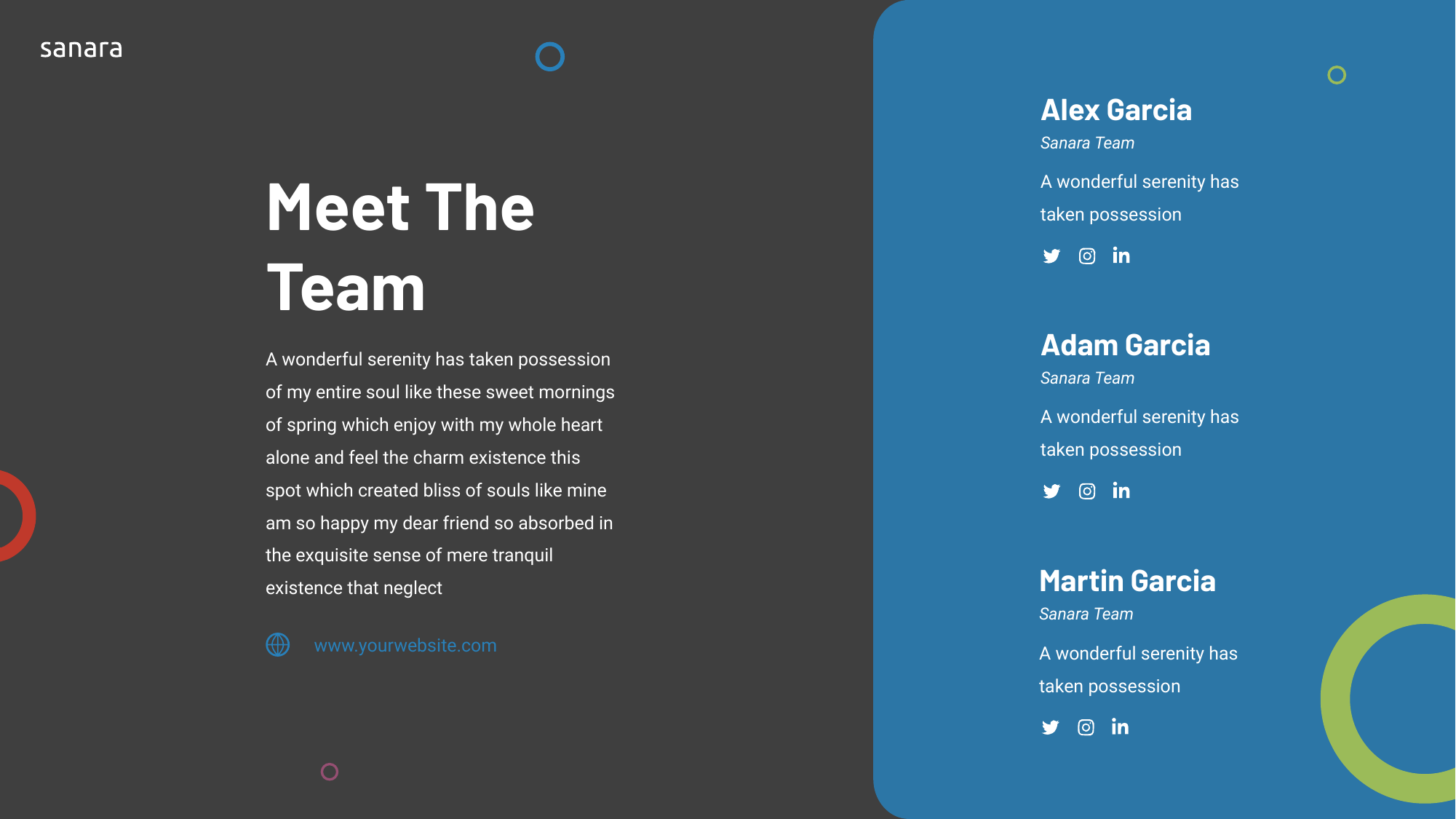

Alex Garcia
Sanara Team
A wonderful serenity has taken possession
# Meet The Team

Adam Garcia
A wonderful serenity has taken possession of my entire soul like these sweet mornings of spring which enjoy with my whole heart alone and feel the charm existence this spot which created bliss of souls like mine am so happy my dear friend so absorbed in the exquisite sense of mere tranquil existence that neglect
Sanara Team
A wonderful serenity has taken possession

Martin Garcia

Sanara Team
A wonderful serenity has taken possession
www.yourwebsite.com